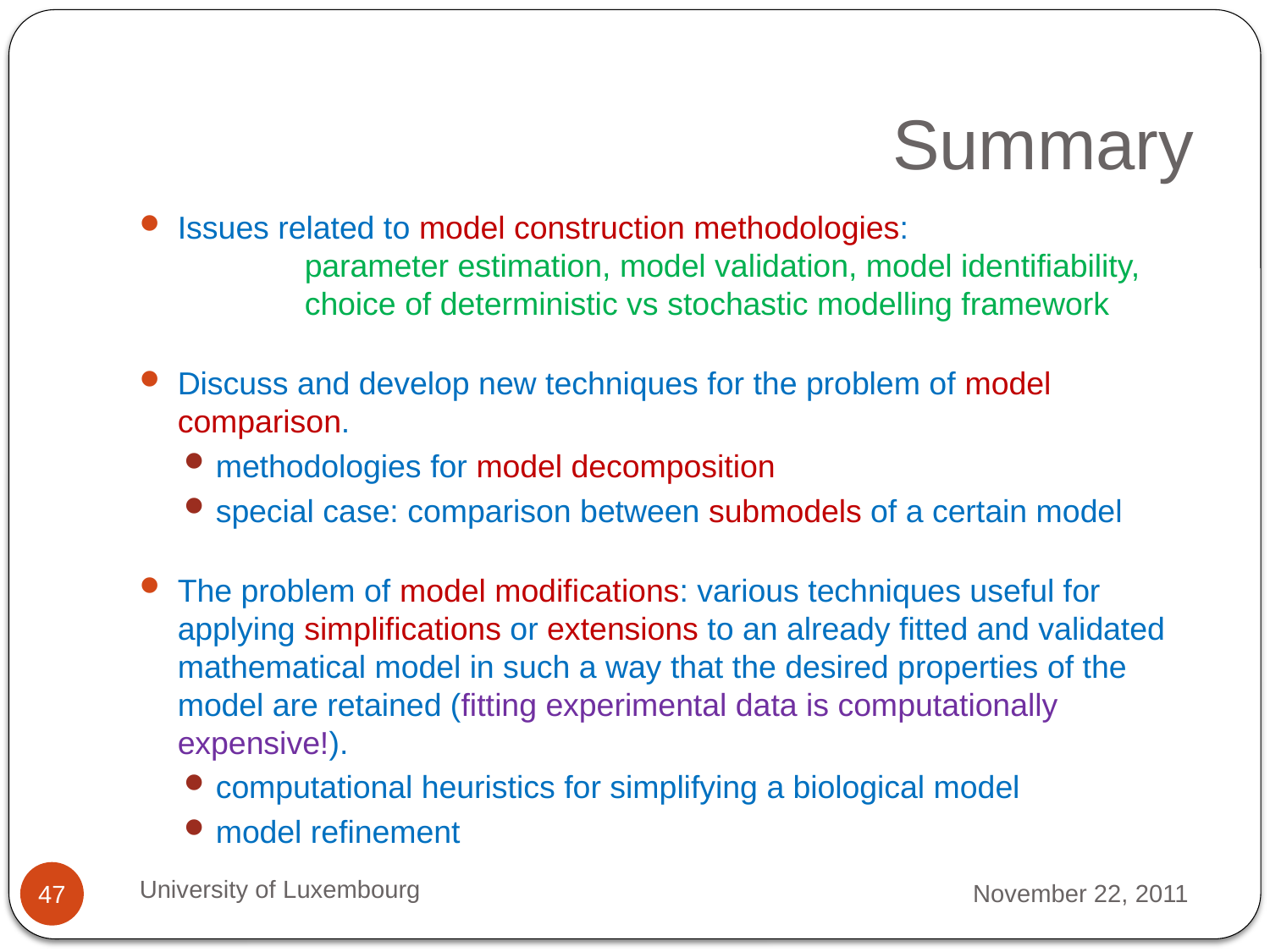

# Summary
Issues related to model construction methodologies:
	parameter estimation, model validation, model identifiability,
	choice of deterministic vs stochastic modelling framework

Discuss and develop new techniques for the problem of model comparison.
methodologies for model decomposition
special case: comparison between submodels of a certain model

The problem of model modifications: various techniques useful for applying simplifications or extensions to an already fitted and validated mathematical model in such a way that the desired properties of the model are retained (fitting experimental data is computationally expensive!).
computational heuristics for simplifying a biological model
model refinement
University of Luxembourg
November 22, 2011
47